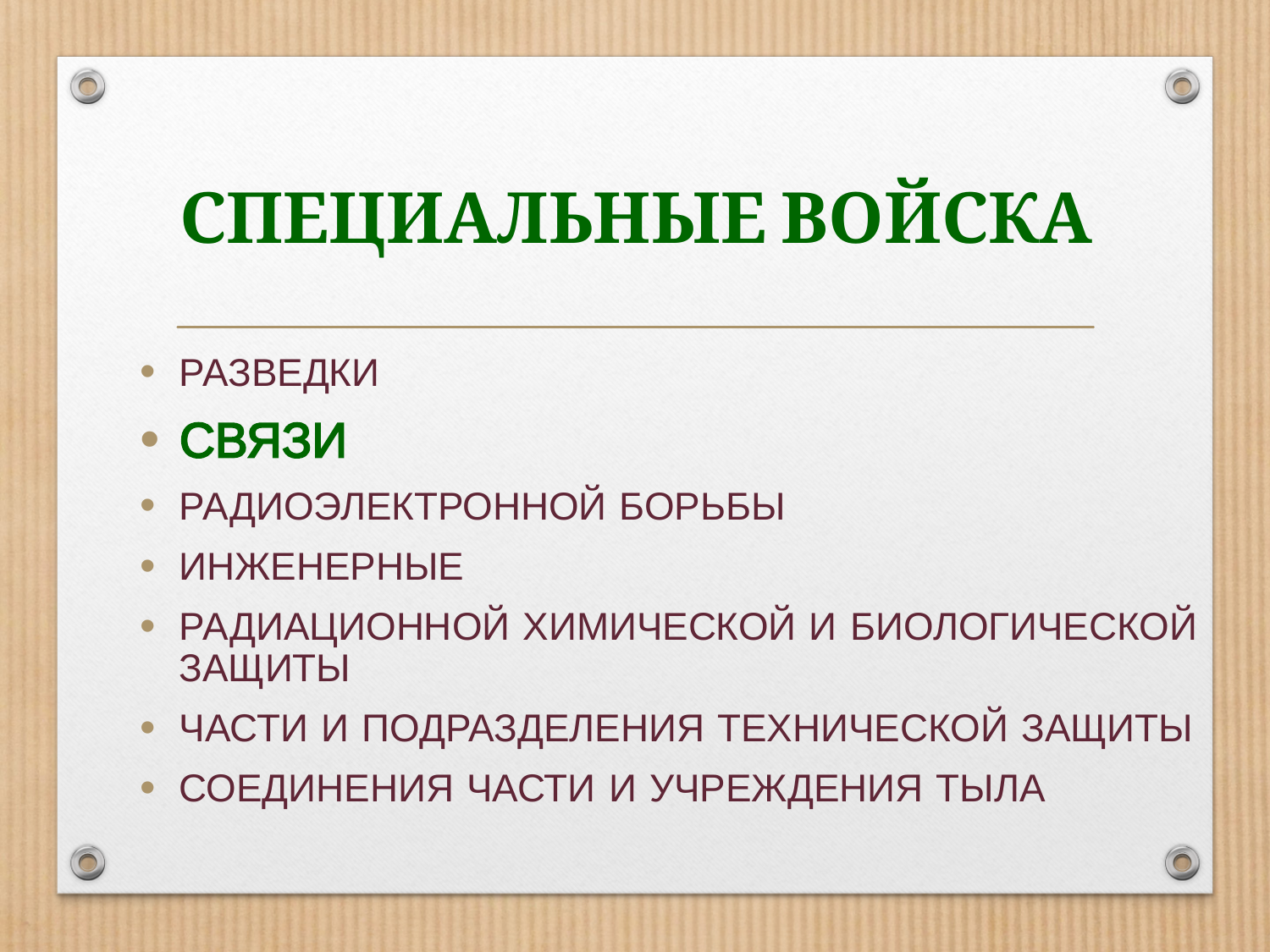

# СПЕЦИАЛЬНЫЕ ВОЙСКА
РАЗВЕДКИ
СВЯЗИ
РАДИОЭЛЕКТРОННОЙ БОРЬБЫ
ИНЖЕНЕРНЫЕ
РАДИАЦИОННОЙ ХИМИЧЕСКОЙ И БИОЛОГИЧЕСКОЙ ЗАЩИТЫ
ЧАСТИ И ПОДРАЗДЕЛЕНИЯ ТЕХНИЧЕСКОЙ ЗАЩИТЫ
СОЕДИНЕНИЯ ЧАСТИ И УЧРЕЖДЕНИЯ ТЫЛА